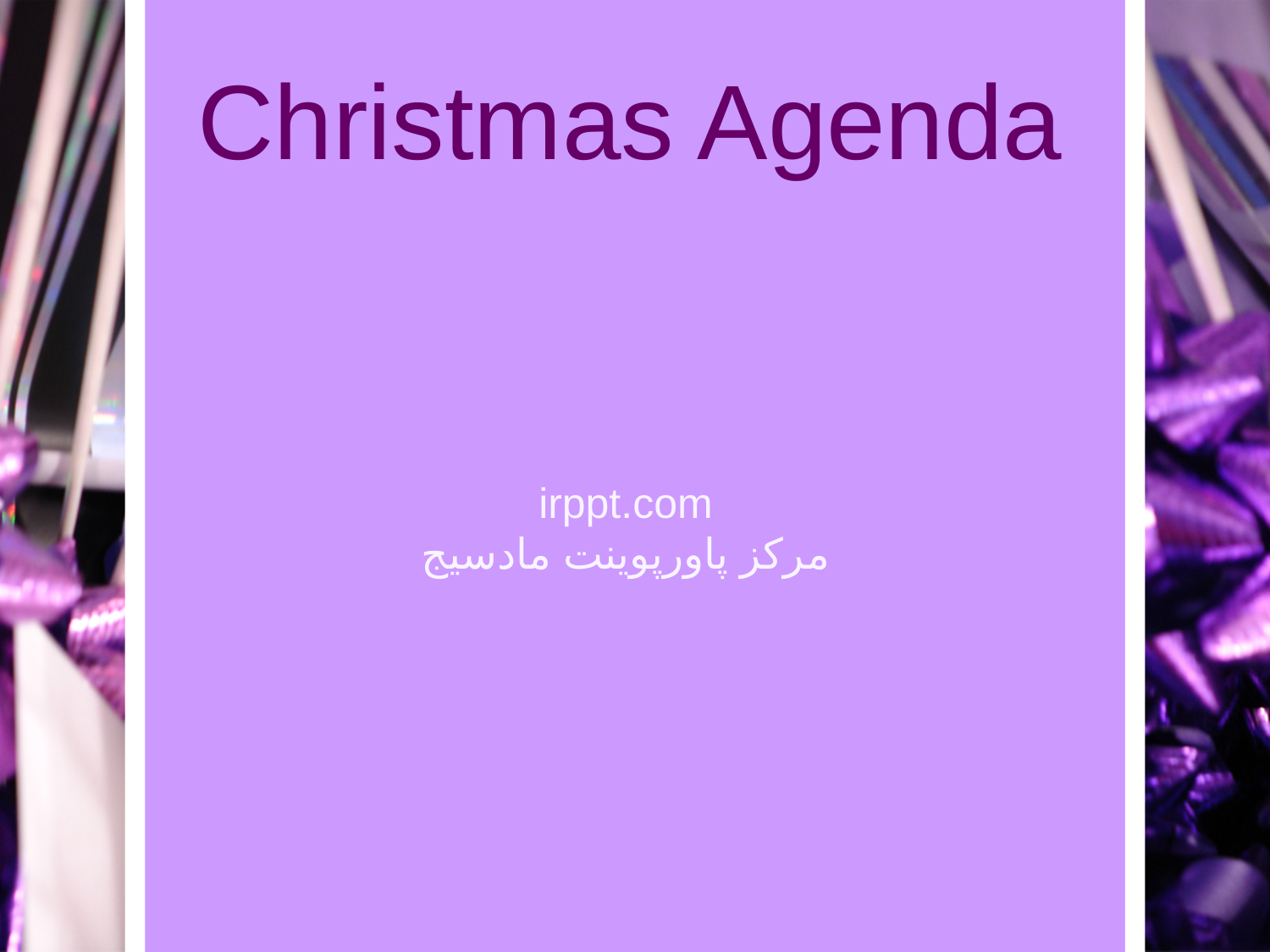

# Christmas Agenda

irppt.com
مرکز پاورپوینت مادسیج